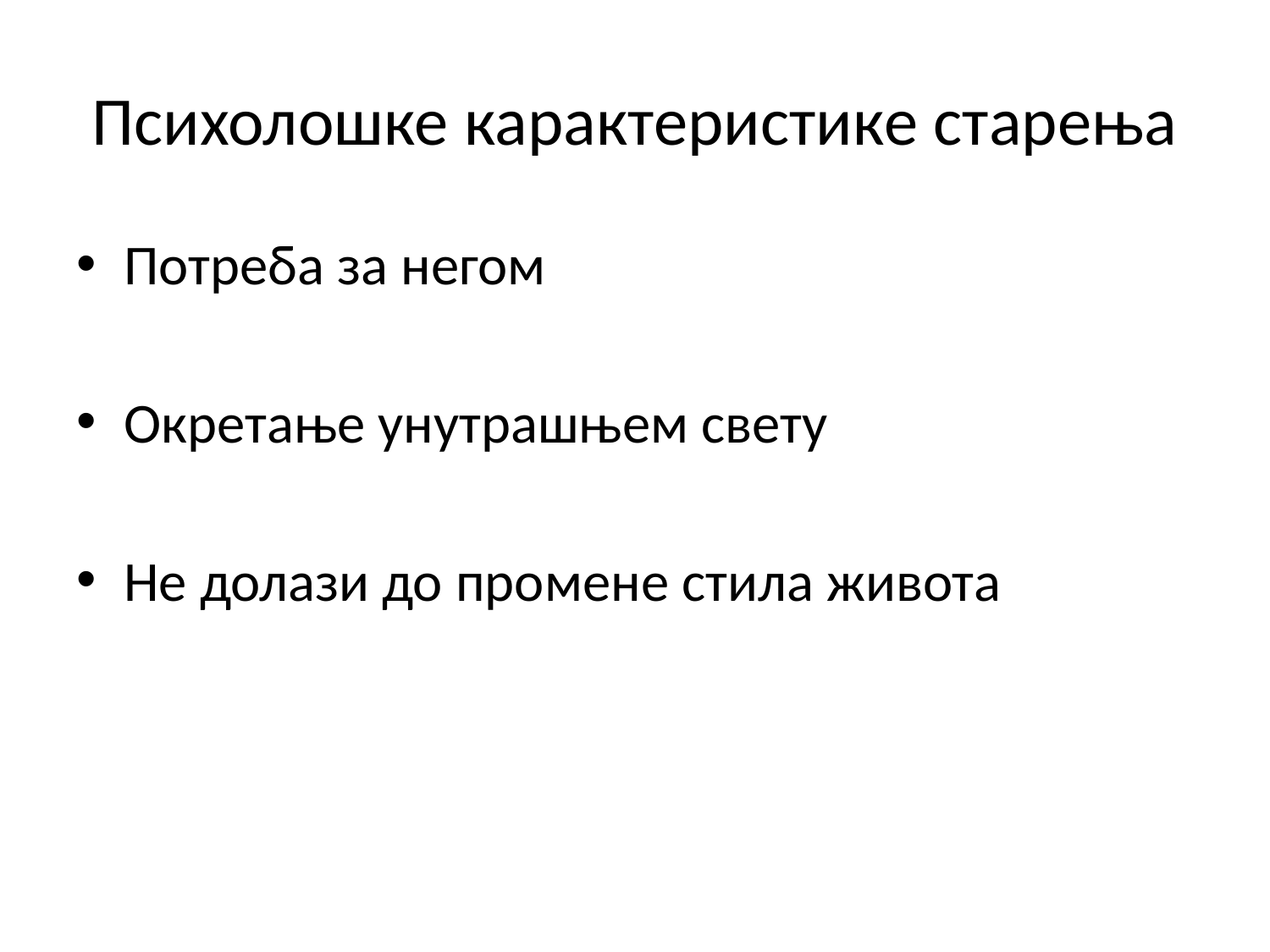

# Психолошке карактеристике старења
Потреба за негом

Окретање унутрашњем свету

Не долази до промене стила живота